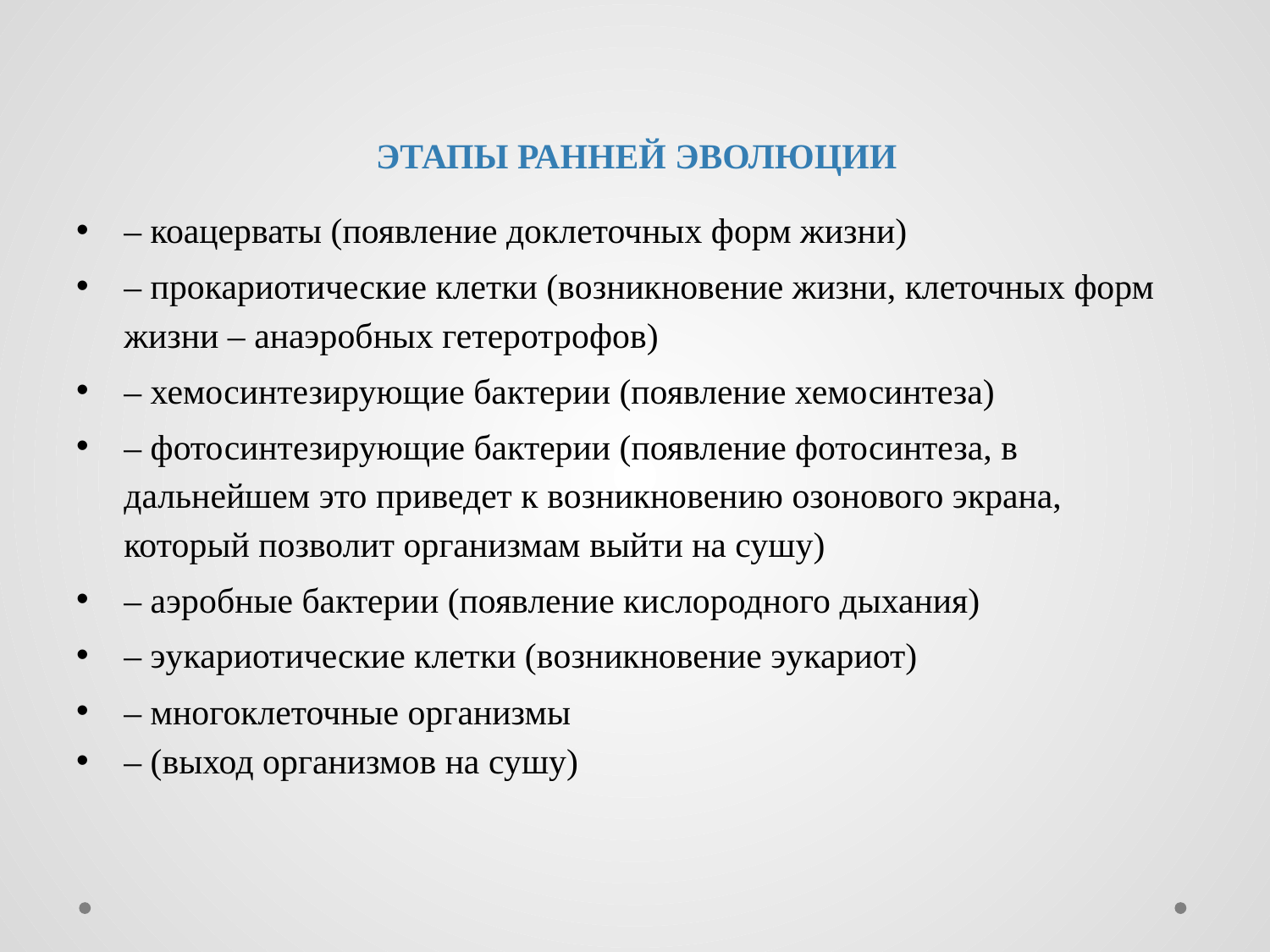

# ЭТАПЫ РАННЕЙ ЭВОЛЮЦИИ

– коацерваты (появление доклеточных форм жизни)
– прокариотические клетки (возникновение жизни, клеточных форм жизни – анаэробных гетеротрофов)
– хемосинтезирующие бактерии (появление хемосинтеза)
– фотосинтезирующие бактерии (появление фотосинтеза, в дальнейшем это приведет к возникновению озонового экрана, который позволит организмам выйти на сушу)
– аэробные бактерии (появление кислородного дыхания)
– эукариотические клетки (возникновение эукариот)
– многоклеточные организмы
– (выход организмов на сушу)